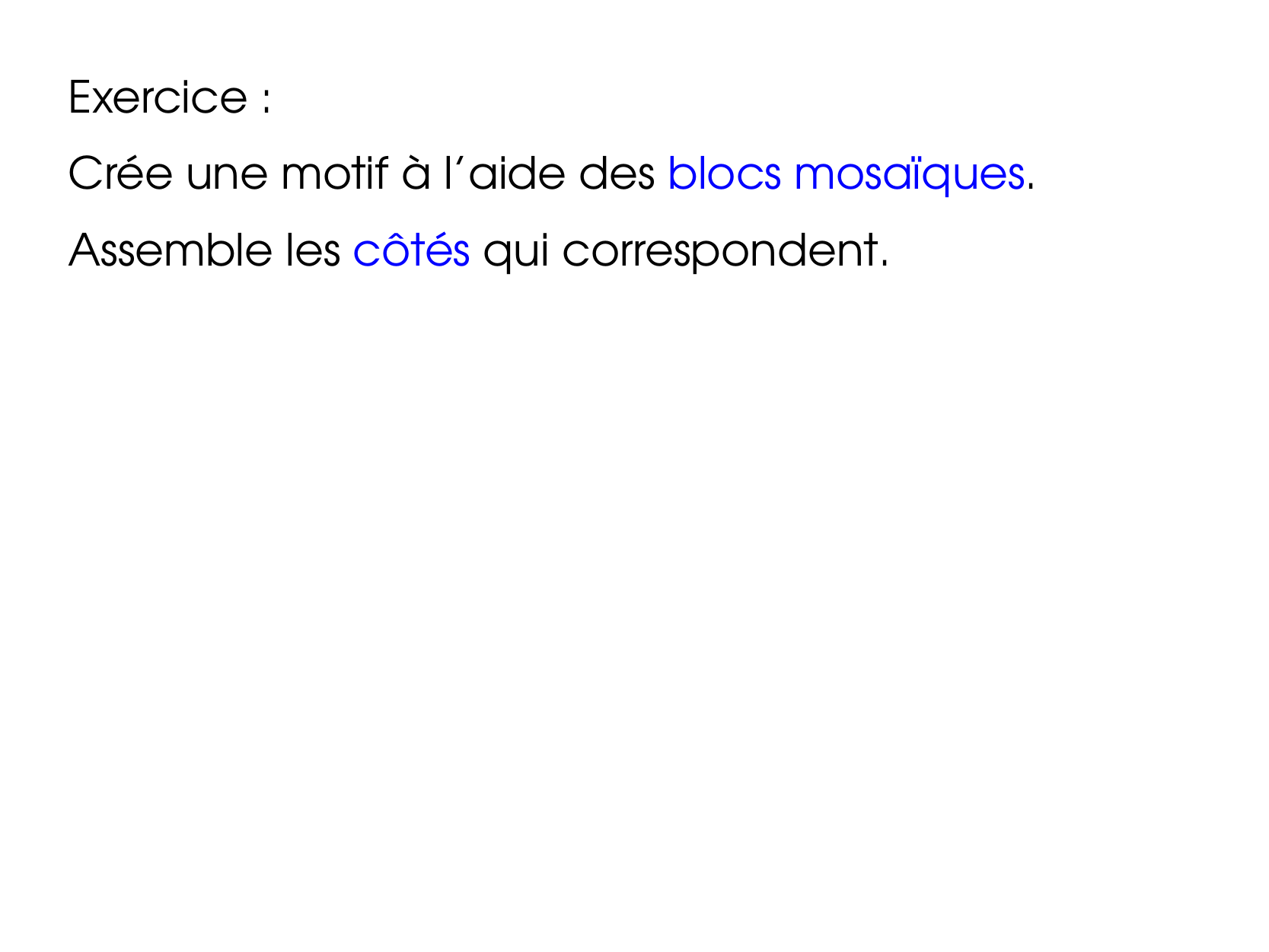

Exercice :
Crée une motif à l’aide des blocs mosaïques.
Assemble les côtés qui correspondent.